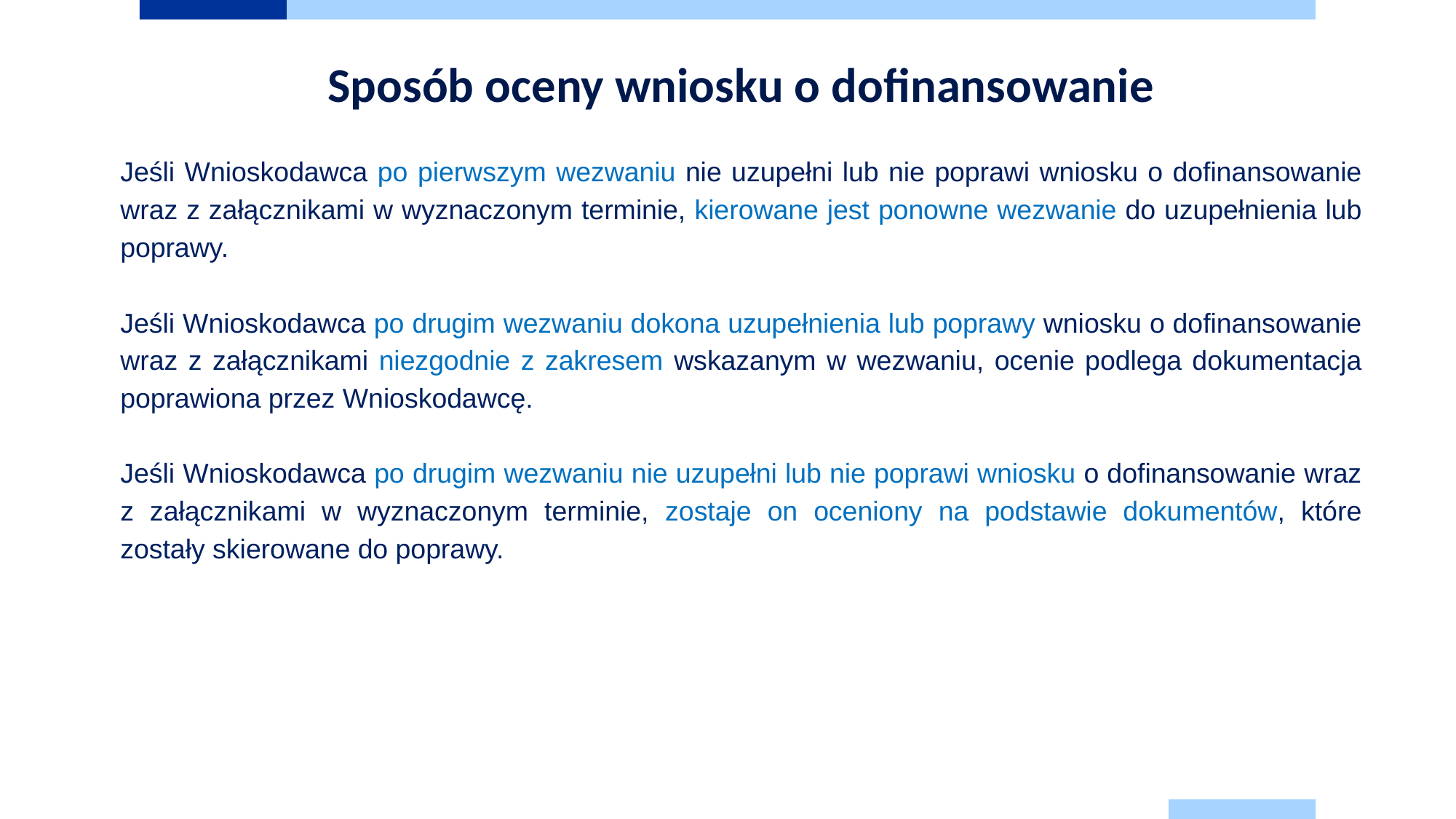

Sposób oceny wniosku o dofinansowanie
Jeśli Wnioskodawca po pierwszym wezwaniu nie uzupełni lub nie poprawi wniosku o dofinansowanie wraz z załącznikami w wyznaczonym terminie, kierowane jest ponowne wezwanie do uzupełnienia lub poprawy.

Jeśli Wnioskodawca po drugim wezwaniu dokona uzupełnienia lub poprawy wniosku o dofinansowanie wraz z załącznikami niezgodnie z zakresem wskazanym w wezwaniu, ocenie podlega dokumentacja poprawiona przez Wnioskodawcę.

Jeśli Wnioskodawca po drugim wezwaniu nie uzupełni lub nie poprawi wniosku o dofinansowanie wraz z załącznikami w wyznaczonym terminie, zostaje on oceniony na podstawie dokumentów, które zostały skierowane do poprawy.